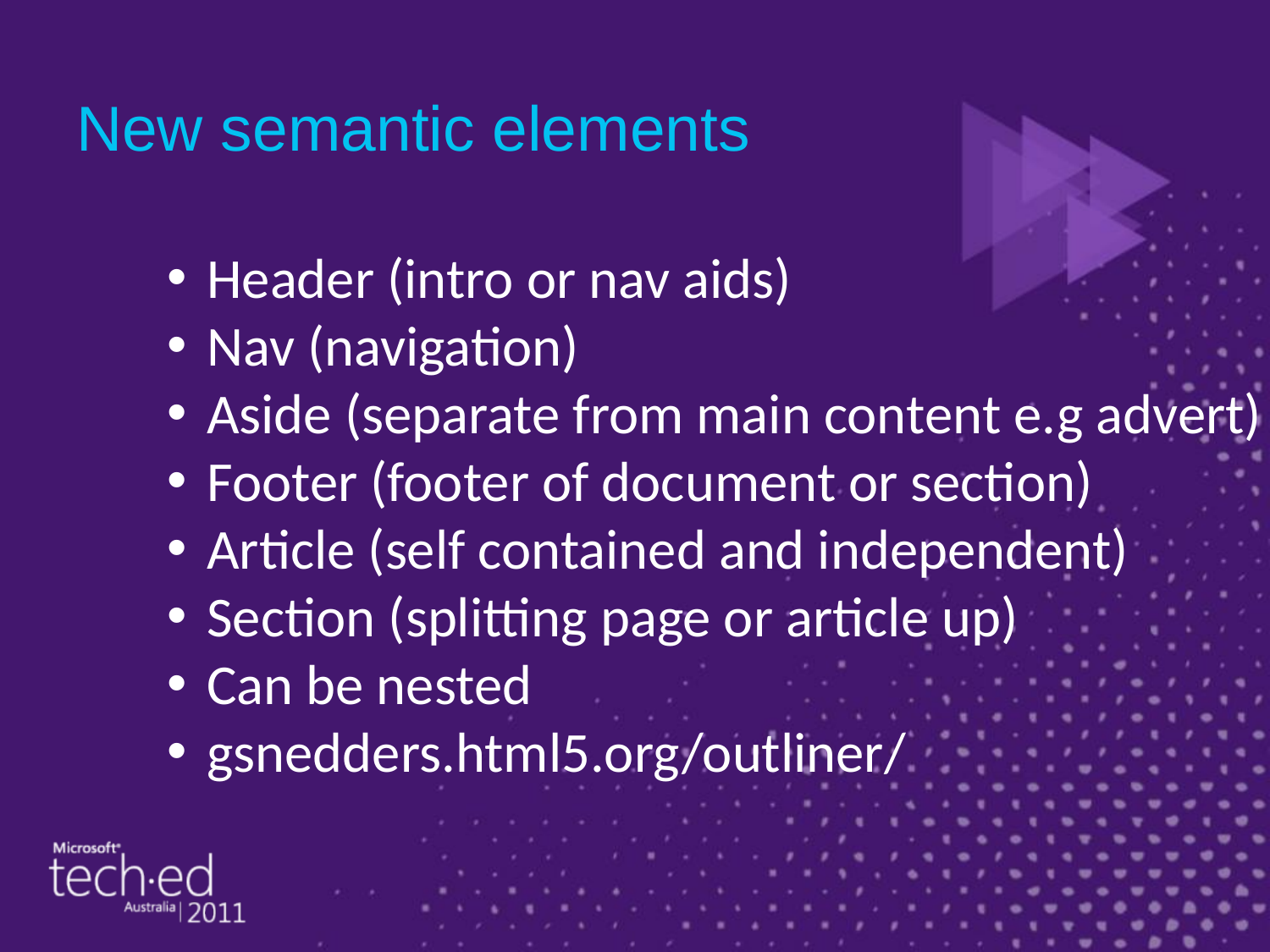

# New semantic elements
Header (intro or nav aids)
Nav (navigation)
Aside (separate from main content e.g advert)
Footer (footer of document or section)
Article (self contained and independent)
Section (splitting page or article up)
Can be nested
gsnedders.html5.org/outliner/